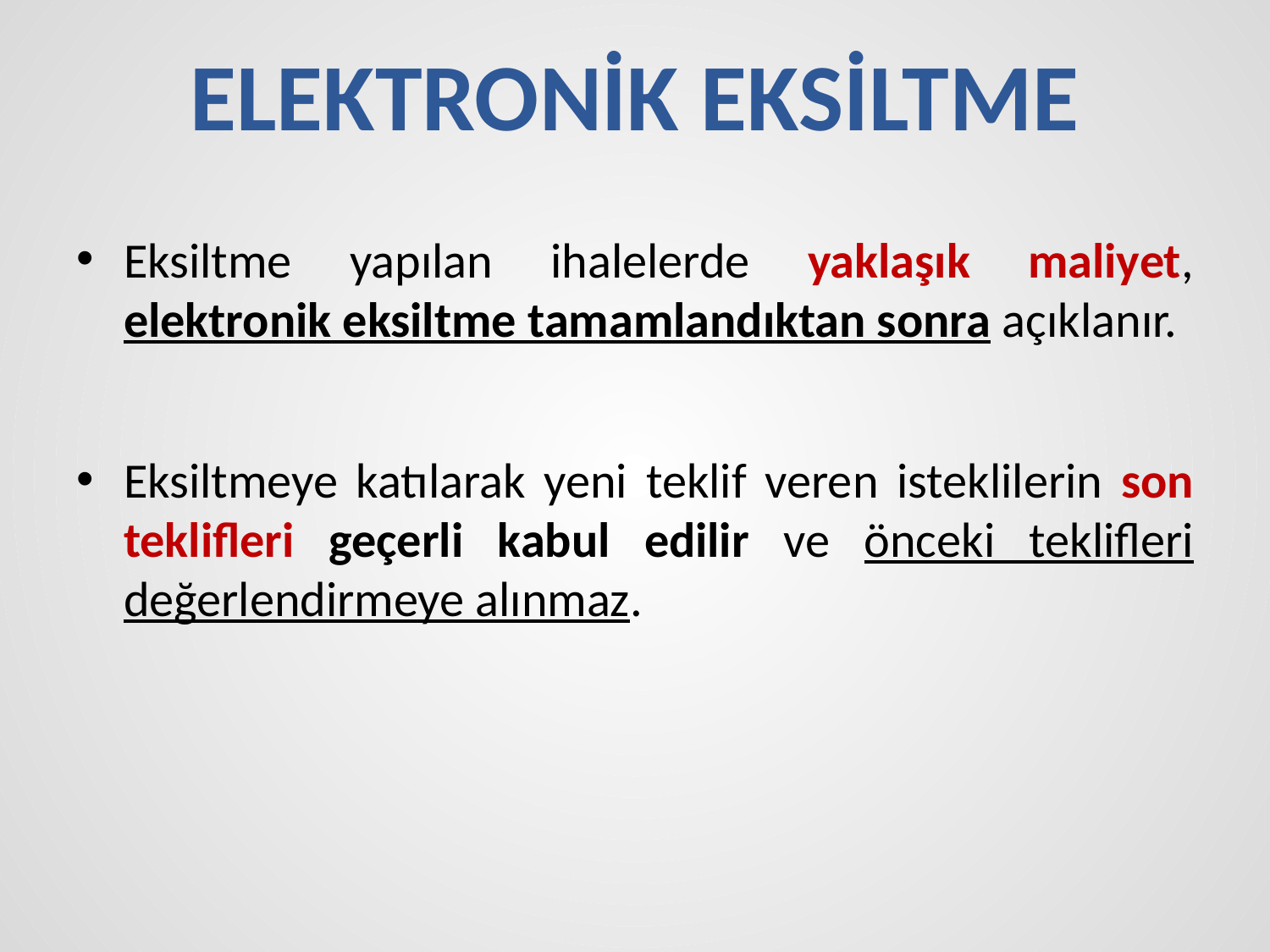

# ELEKTRONİK EKSİLTME
Eksiltme yapılan ihalelerde yaklaşık maliyet, elektronik eksiltme tamamlandıktan sonra açıklanır.

Eksiltmeye katılarak yeni teklif veren isteklilerin son teklifleri geçerli kabul edilir ve önceki teklifleri değerlendirmeye alınmaz.